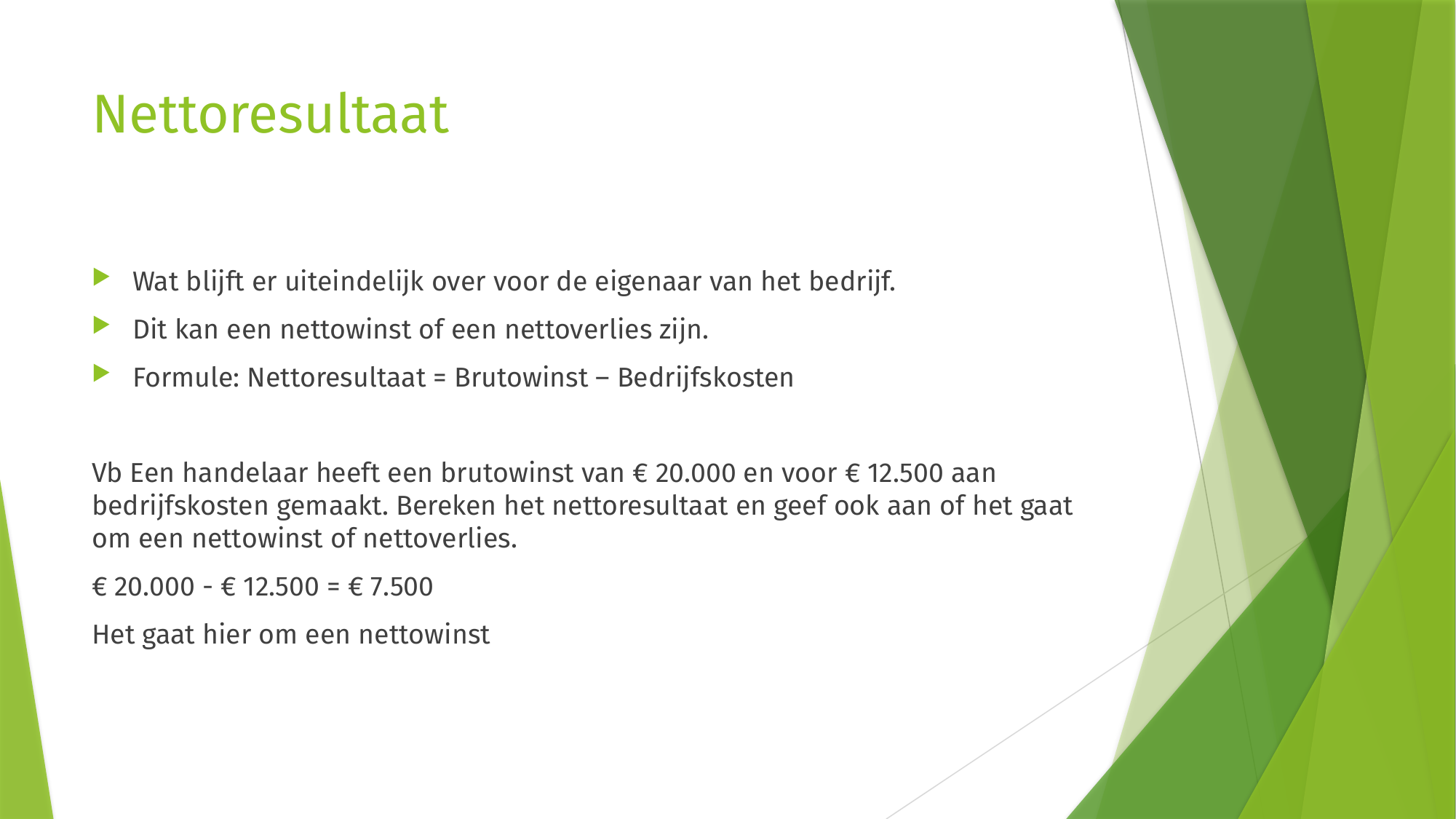

# Nettoresultaat
Wat blijft er uiteindelijk over voor de eigenaar van het bedrijf.
Dit kan een nettowinst of een nettoverlies zijn.
Formule: Nettoresultaat = Brutowinst – Bedrijfskosten

Vb Een handelaar heeft een brutowinst van € 20.000 en voor € 12.500 aan bedrijfskosten gemaakt. Bereken het nettoresultaat en geef ook aan of het gaat om een nettowinst of nettoverlies.
€ 20.000 - € 12.500 = € 7.500
Het gaat hier om een nettowinst